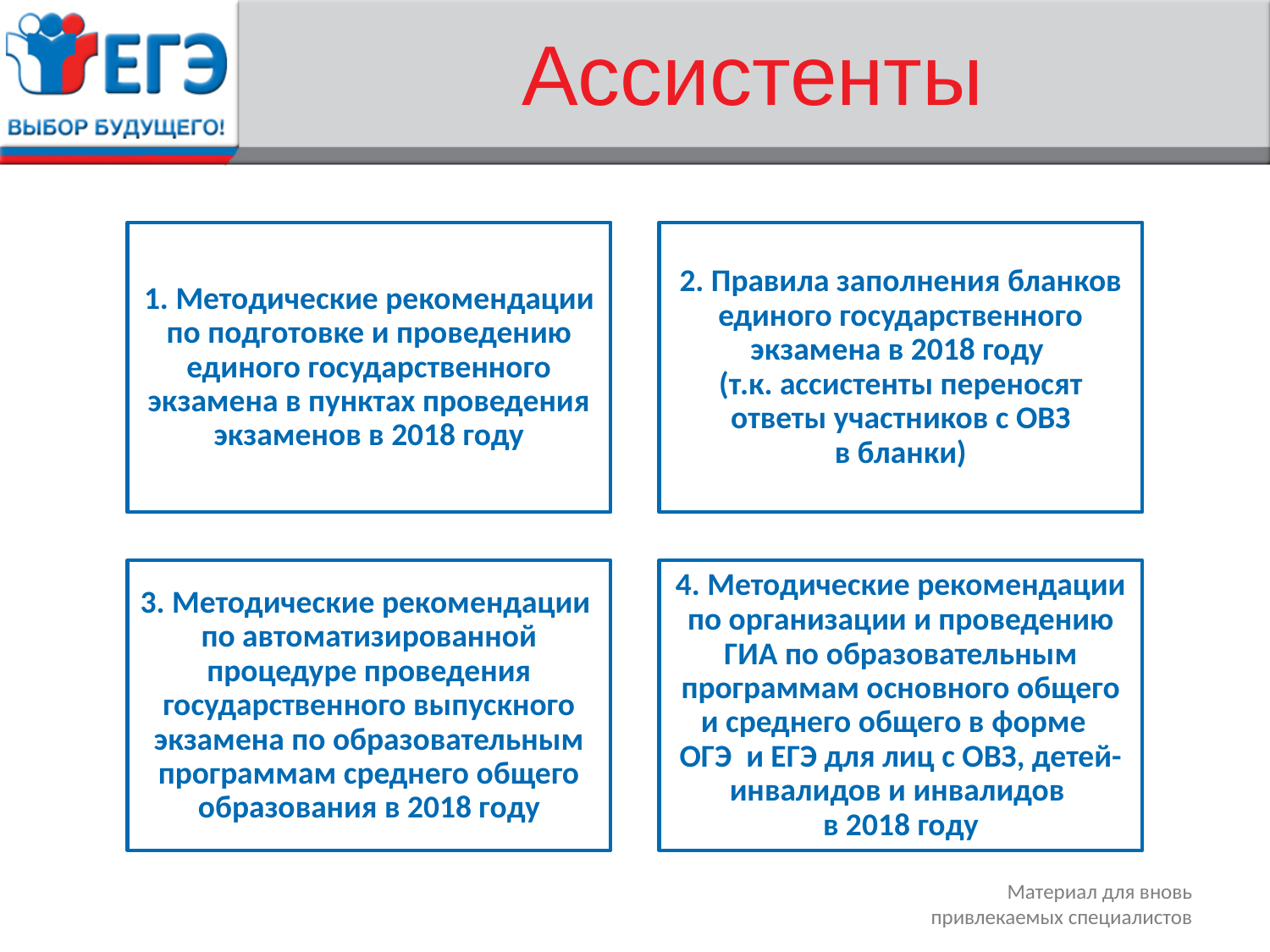

# Ассистенты
1. Методические рекомендации по подготовке и проведению единого государственного экзамена в пунктах проведения экзаменов в 2018 году
2. Правила заполнения бланков единого государственного экзамена в 2018 году
(т.к. ассистенты переносят ответы участников с ОВЗ в бланки)
3. Методические рекомендации
по автоматизированной процедуре проведения государственного выпускного экзамена по образовательным программам среднего общего образования в 2018 году
4. Методические рекомендации по организации и проведению ГИА по образовательным программам основного общего и среднего общего в форме
ОГЭ  и ЕГЭ для лиц с ОВЗ, детей-инвалидов и инвалидов
в 2018 году